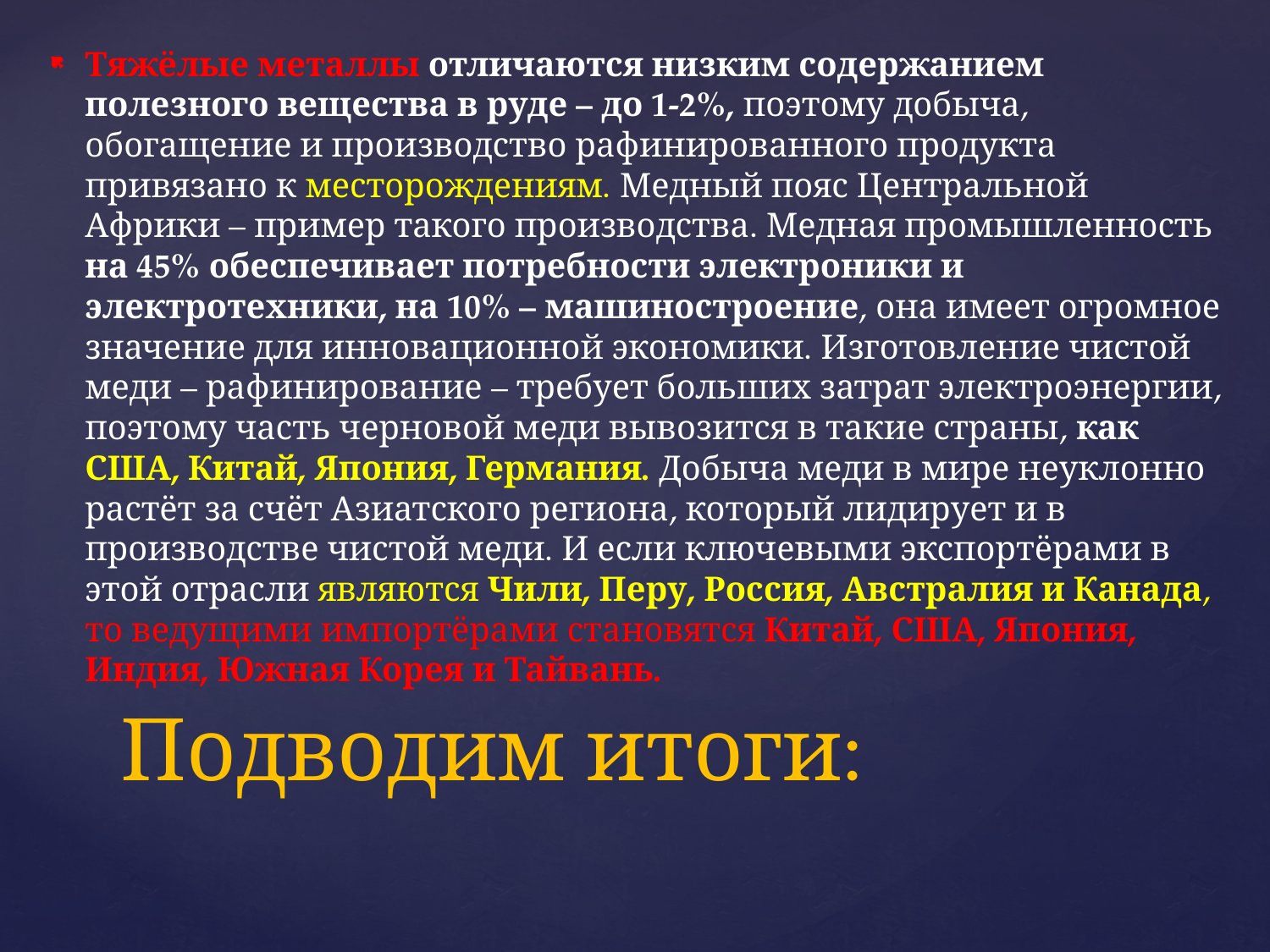

Тяжёлые металлы отличаются низким содержанием полезного вещества в руде – до 1-2%, поэтому добыча, обогащение и производство рафинированного продукта привязано к месторождениям. Медный пояс Центральной Африки – пример такого производства. Медная промышленность на 45% обеспечивает потребности электроники и электротехники, на 10% – машиностроение, она имеет огромное значение для инновационной экономики. Изготовление чистой меди – рафинирование – требует больших затрат электроэнергии, поэтому часть черновой меди вывозится в такие страны, как США, Китай, Япония, Германия. Добыча меди в мире неуклонно растёт за счёт Азиатского региона, который лидирует и в производстве чистой меди. И если ключевыми экспортёрами в этой отрасли являются Чили, Перу, Россия, Австралия и Канада, то ведущими импортёрами становятся Китай, США, Япония, Индия, Южная Корея и Тайвань.

# Подводим итоги: